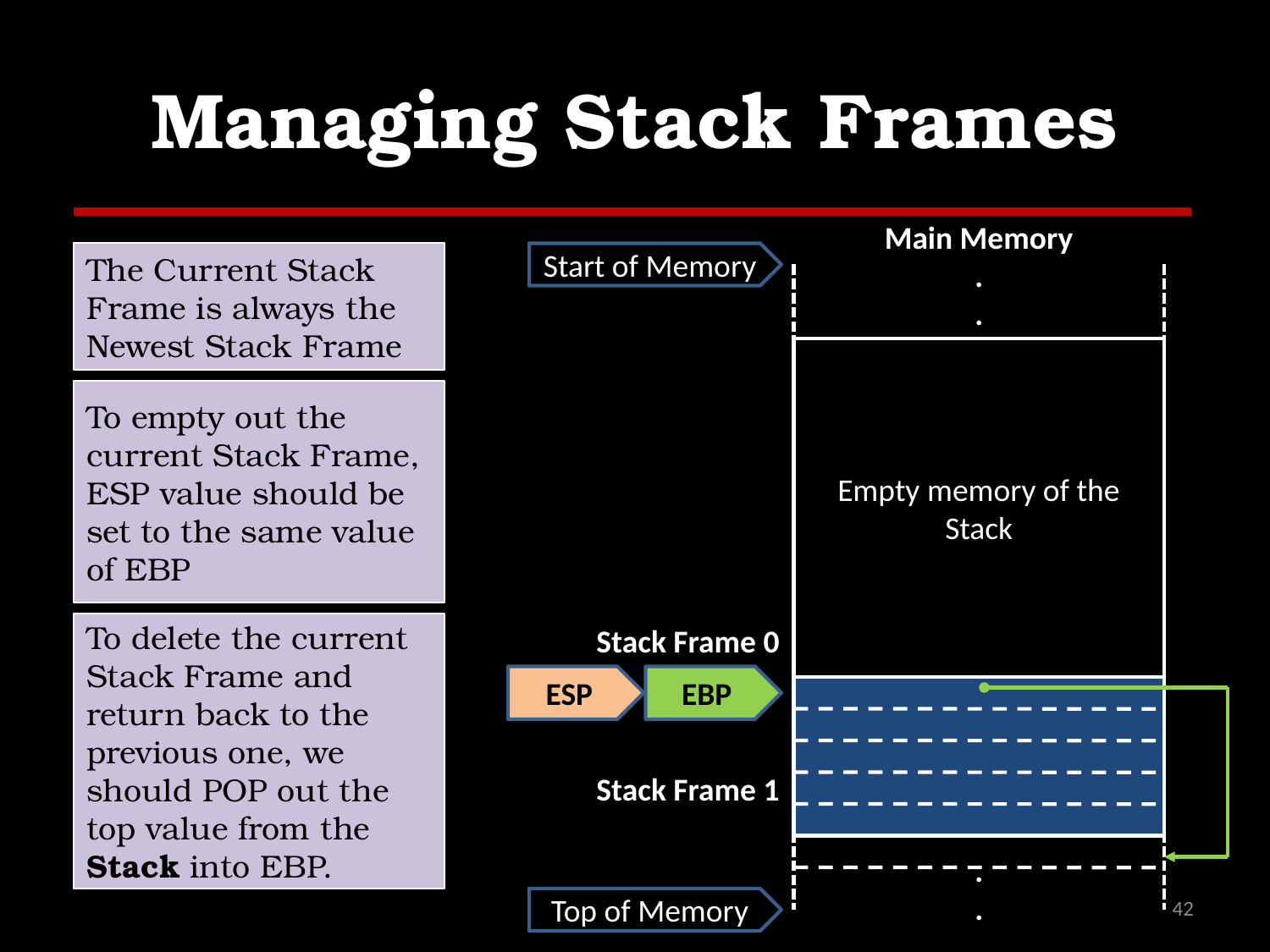

# Managing Stack Frames
Main Memory
.
.

The Current Stack Frame is always the Newest Stack Frame

Start of Memory
Empty memory of the Stack
To empty out the current Stack Frame, ESP value should be set to the same value of EBP
To delete the current Stack Frame and return back to the previous one, we should POP out the top value from the Stack into EBP.
Stack Frame 0
ESP
EBP

Stack Frame 1
.
.
42
Top of Memory